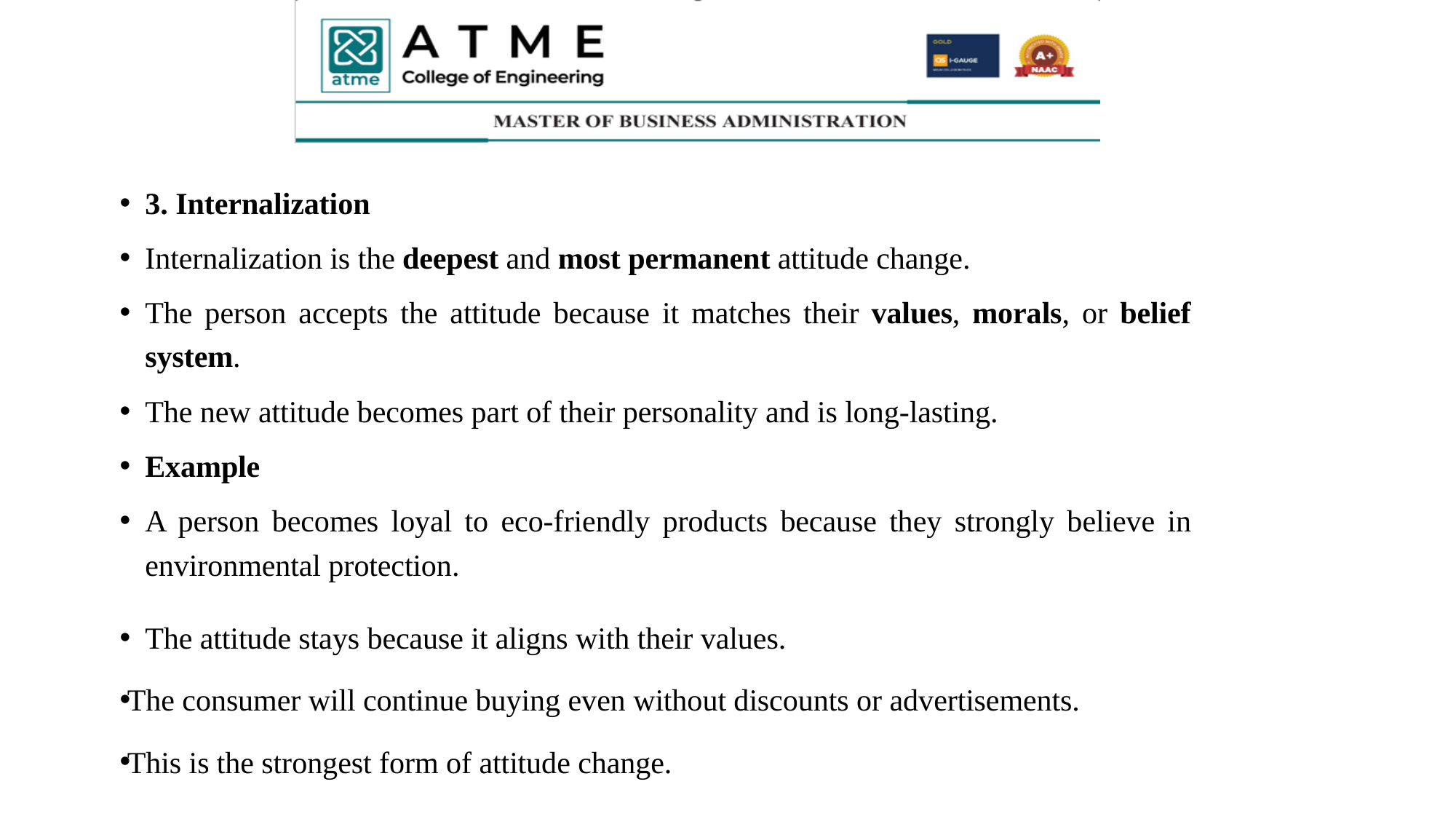

#
3. Internalization
Internalization is the deepest and most permanent attitude change.
The person accepts the attitude because it matches their values, morals, or belief system.
The new attitude becomes part of their personality and is long-lasting.
Example
A person becomes loyal to eco-friendly products because they strongly believe in environmental protection.
The attitude stays because it aligns with their values.
The consumer will continue buying even without discounts or advertisements.
This is the strongest form of attitude change.